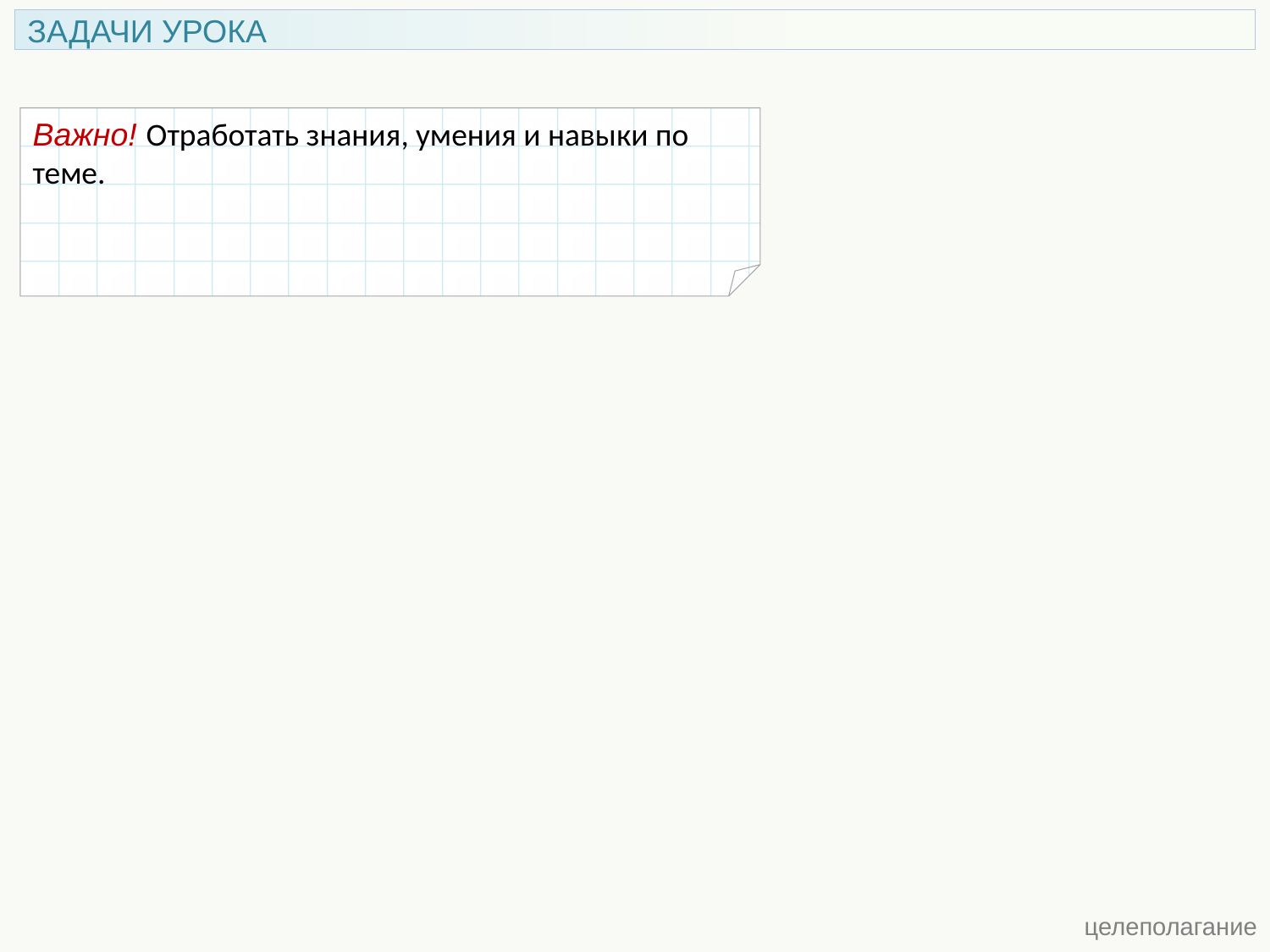

ЗАДАЧИ УРОКА

Важно! Отработать знания, умения и навыки по теме.
  целеполагание